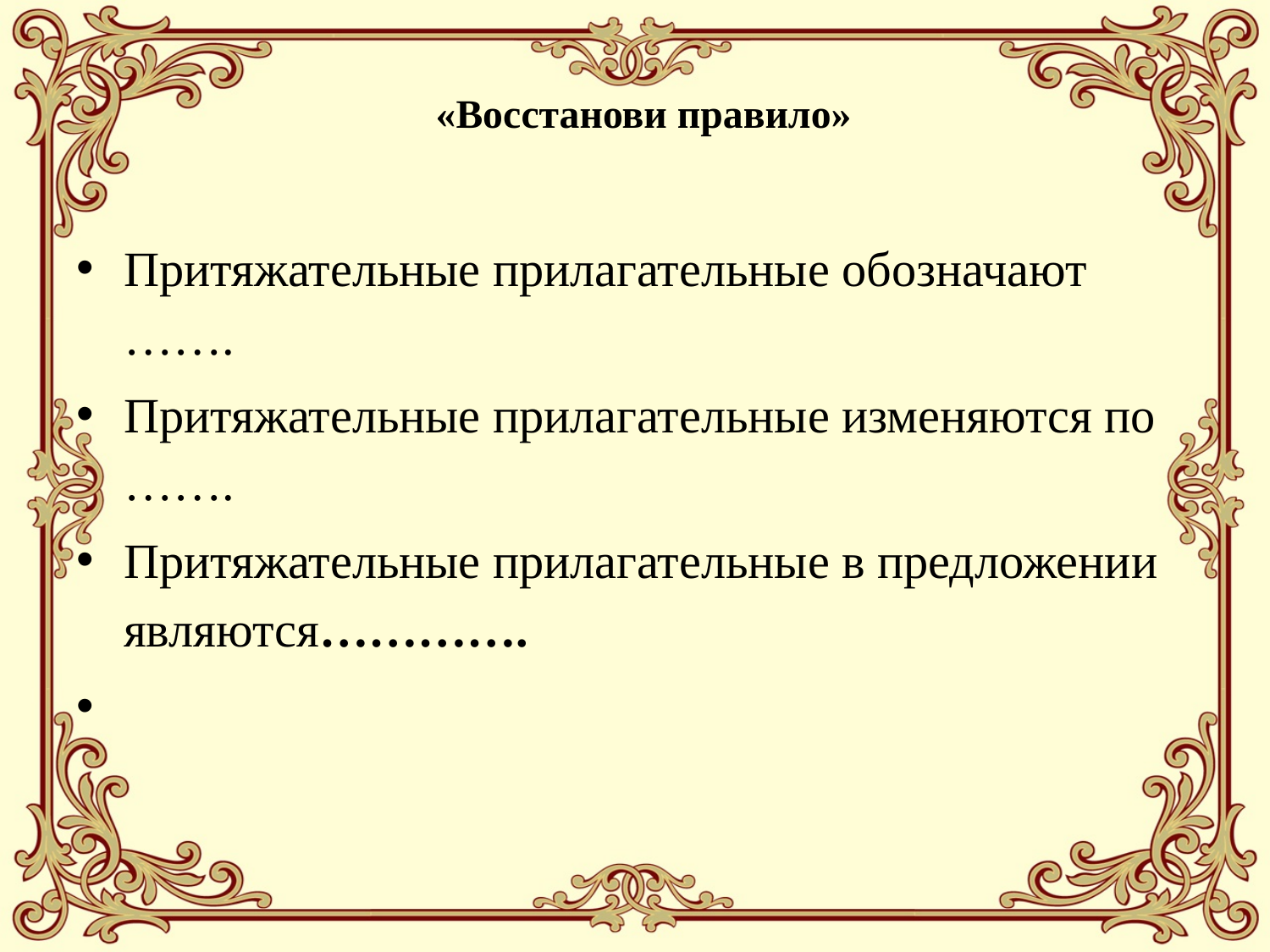

# «Восстанови правило»
Притяжательные прилагательные обозначают …….
Притяжательные прилагательные изменяются по …….
Притяжательные прилагательные в предложении являются………….